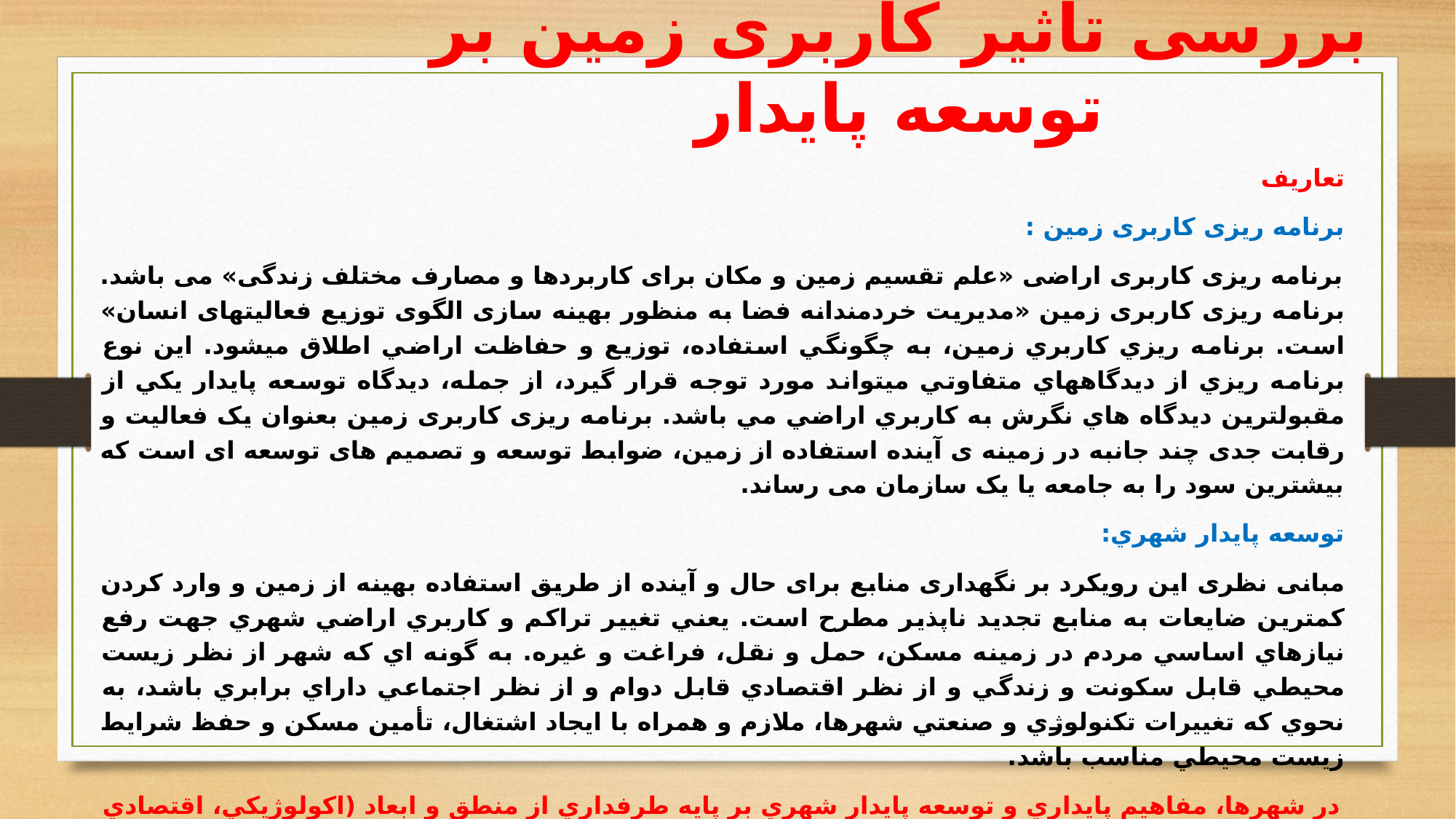

# بررسی تاثیر کاربری زمین بر توسعه پایدار
تعاریف
برنامه ریزی کاربری زمین :
برنامه ریزی کاربری اراضی «علم تقسیم زمین و مکان برای کاربردها و مصارف مختلف زندگی» می باشد. برنامه ریزی کاربری زمین «مدیریت خردمندانه فضا به منظور بهینه سازی الگوی توزیع فعالیتهای انسان» است. برنامه ريزي كاربري زمين، به چگونگي استفاده، توزيع و حفاظت اراضي اطلاق ميشود. اين نوع برنامه ريزي از ديدگاههاي متفاوتي ميتواند مورد توجه قرار گيرد، از جمله، ديدگاه توسعه پايدار يكي از مقبولترين ديدگاه هاي نگرش به كاربري اراضي مي باشد. برنامه ریزی کاربری زمین بعنوان یک فعالیت و رقابت جدی چند جانبه در زمینه ی آینده استفاده از زمین، ضوابط توسعه و تصمیم های توسعه ای است که بیشترین سود را به جامعه یا یک سازمان می رساند.
توسعه پايدار شهري:
مبانی نظری این رویکرد بر نگهداری منابع برای حال و آینده از طریق استفاده بهینه از زمین و وارد کردن کمترین ضایعات به منابع تجدید ناپذیر مطرح است. يعني تغيير تراكم و كاربري اراضي شهري جهت رفع نيازهاي اساسي مردم در زمينه مسكن، حمل و نقل، فراغت و غيره. به گونه اي كه شهر از نظر زيست محيطي قابل سكونت و زندگي و از نظر اقتصادي قابل دوام و از نظر اجتماعي داراي برابري باشد، به نحوي كه تغييرات تكنولوژي و صنعتي شهرها، ملازم و همراه با ايجاد اشتغال، تأمين مسكن و حفظ شرايط زيست محيطي مناسب باشد.
در شهرها، مفاهيم پايداري و توسعه پايدار شهري بر پايه طرفداري از منطق و ابعاد (اكولوژيكي، اقتصادي و سياسي- اجتماعي، فرهنگي و فضايي و نيز تقابل اين ابعاد است )
سه قسمت عمده توسعه پايدار شهري؛ اقتصاد، جامعه و محيط زيست ميباشد. و اين بخش ها جدا از هم نبوده بلكه به هم وابسته هستند